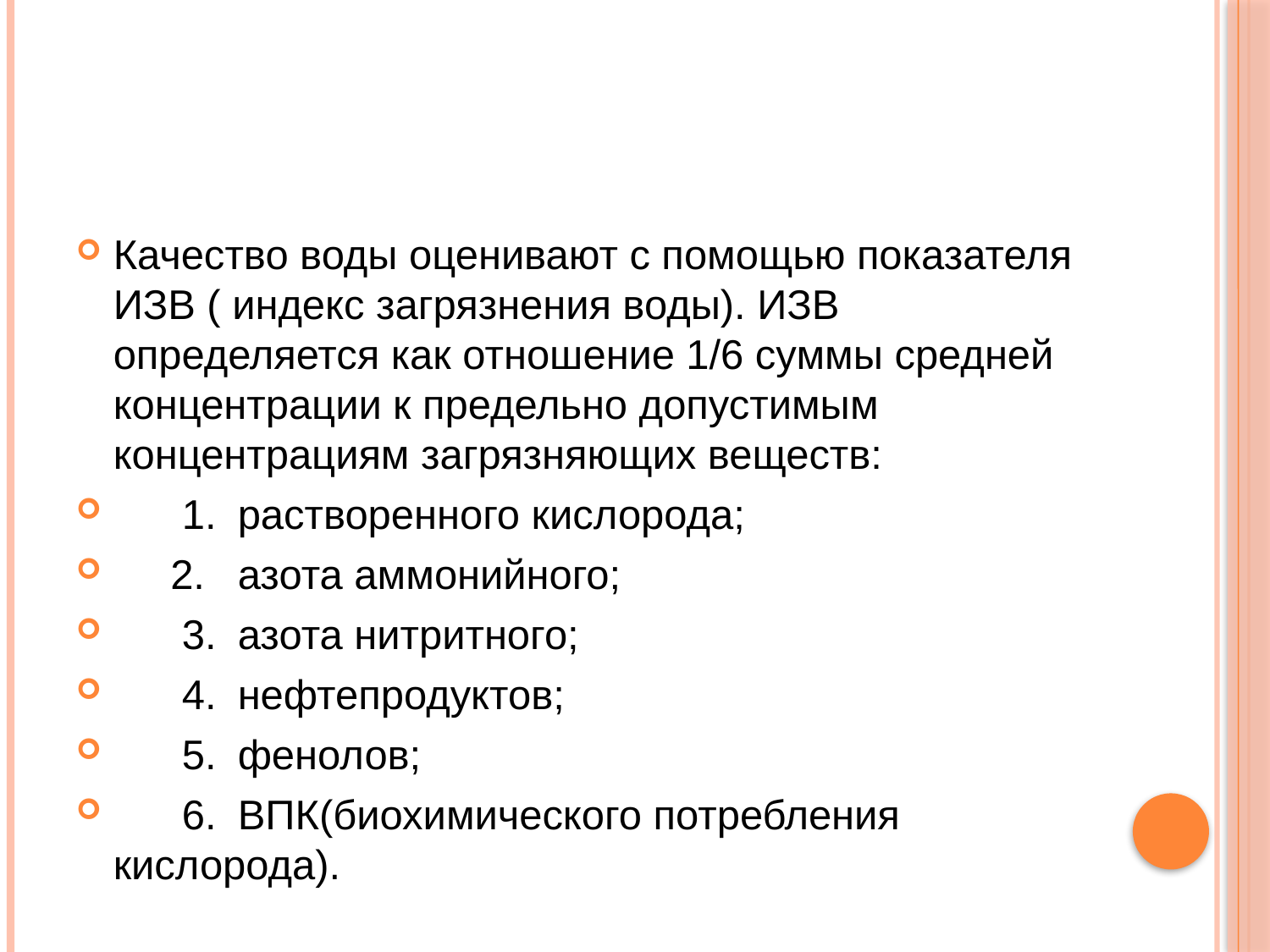

#
Качество воды оценивают с помощью показателя ИЗВ ( индекс загрязнения воды). ИЗВ определяется как отношение 1/6 суммы средней концентрации к предельно допустимым концентрациям загрязняющих веществ:
      1.	растворенного кислорода;
     2.	азота аммонийного;
      3.	азота нитритного;
      4.	нефтепродуктов;
      5.	фенолов;
      6.	ВПК(биохимического потребления кислорода).